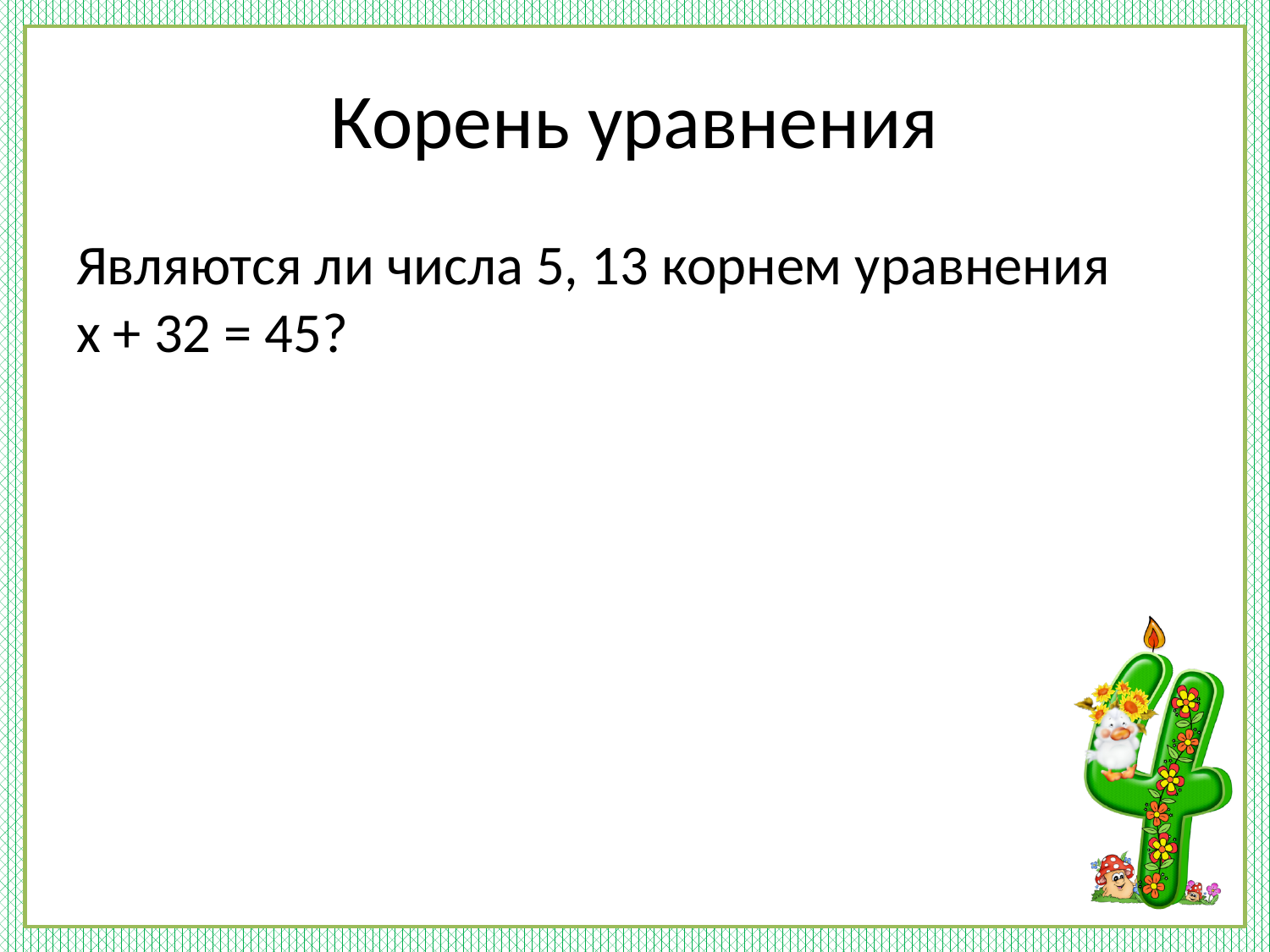

# Корень уравнения
Являются ли числа 5, 13 корнем уравнения
x + 32 = 45?